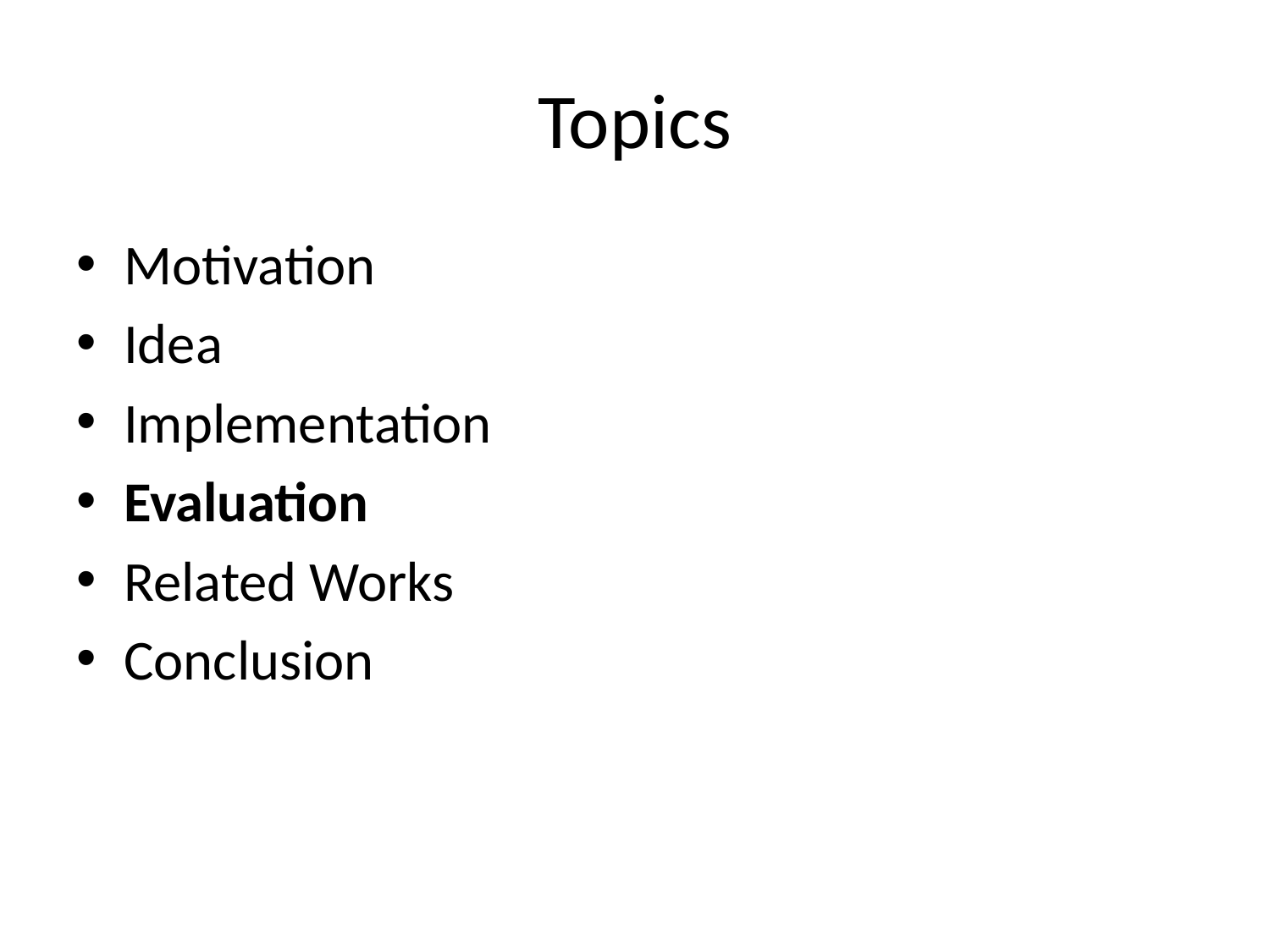

# Topics
Motivation
Idea
Implementation
Evaluation
Related Works
Conclusion